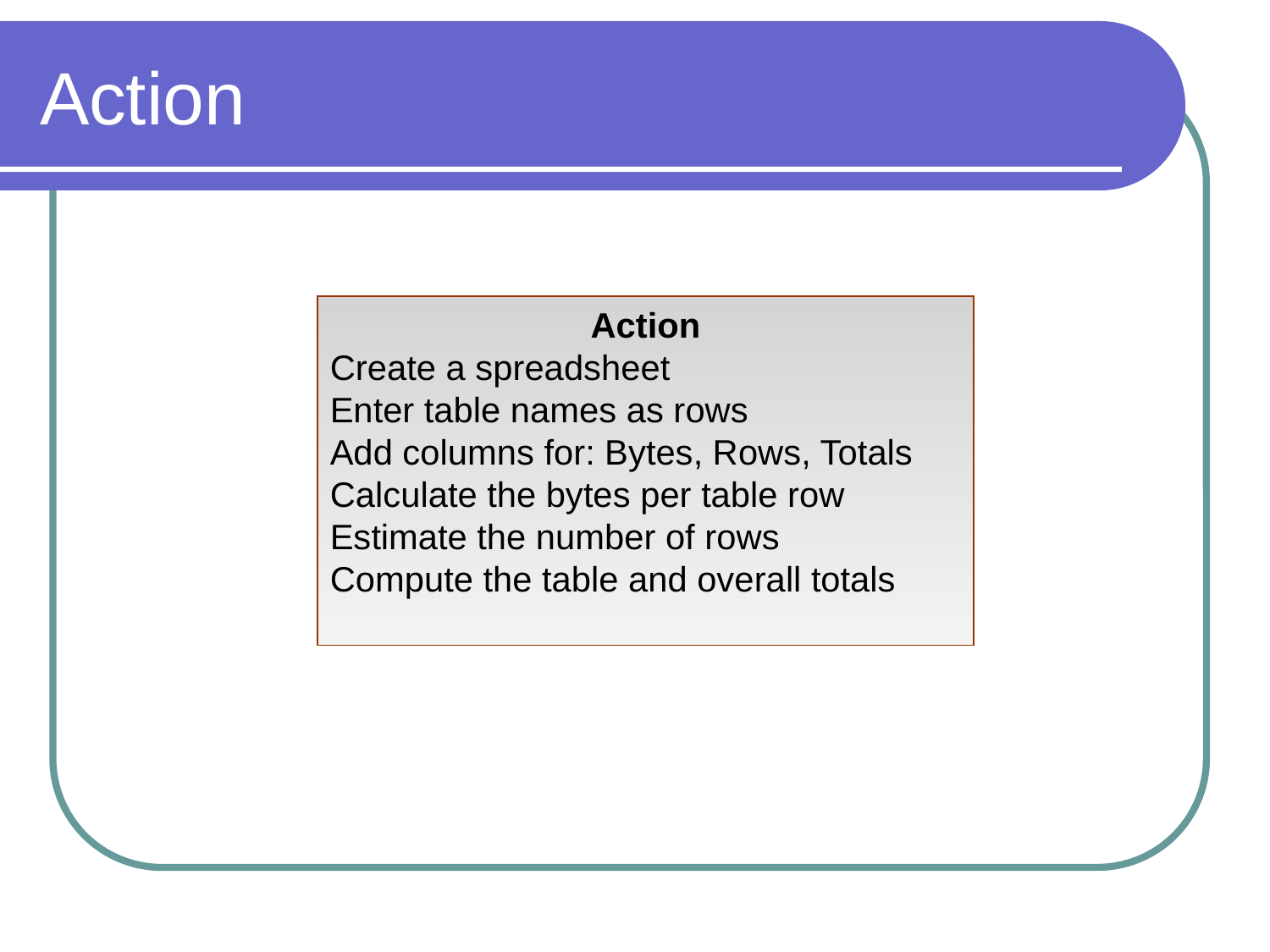

# Action
Action
Create a spreadsheet
Enter table names as rows
Add columns for: Bytes, Rows, Totals
Calculate the bytes per table row
Estimate the number of rows
Compute the table and overall totals